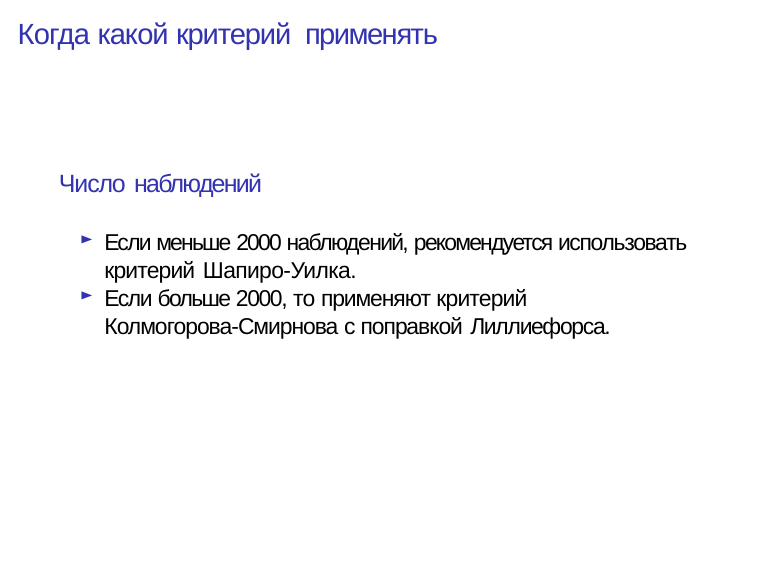

# Когда какой критерий применять
Число наблюдений

Если меньше 2000 наблюдений, рекомендуется использовать  критерий Шапиро-Уилка.
Если больше 2000, то применяют критерий  Колмогорова-Смирнова с поправкой Лиллиефорса.